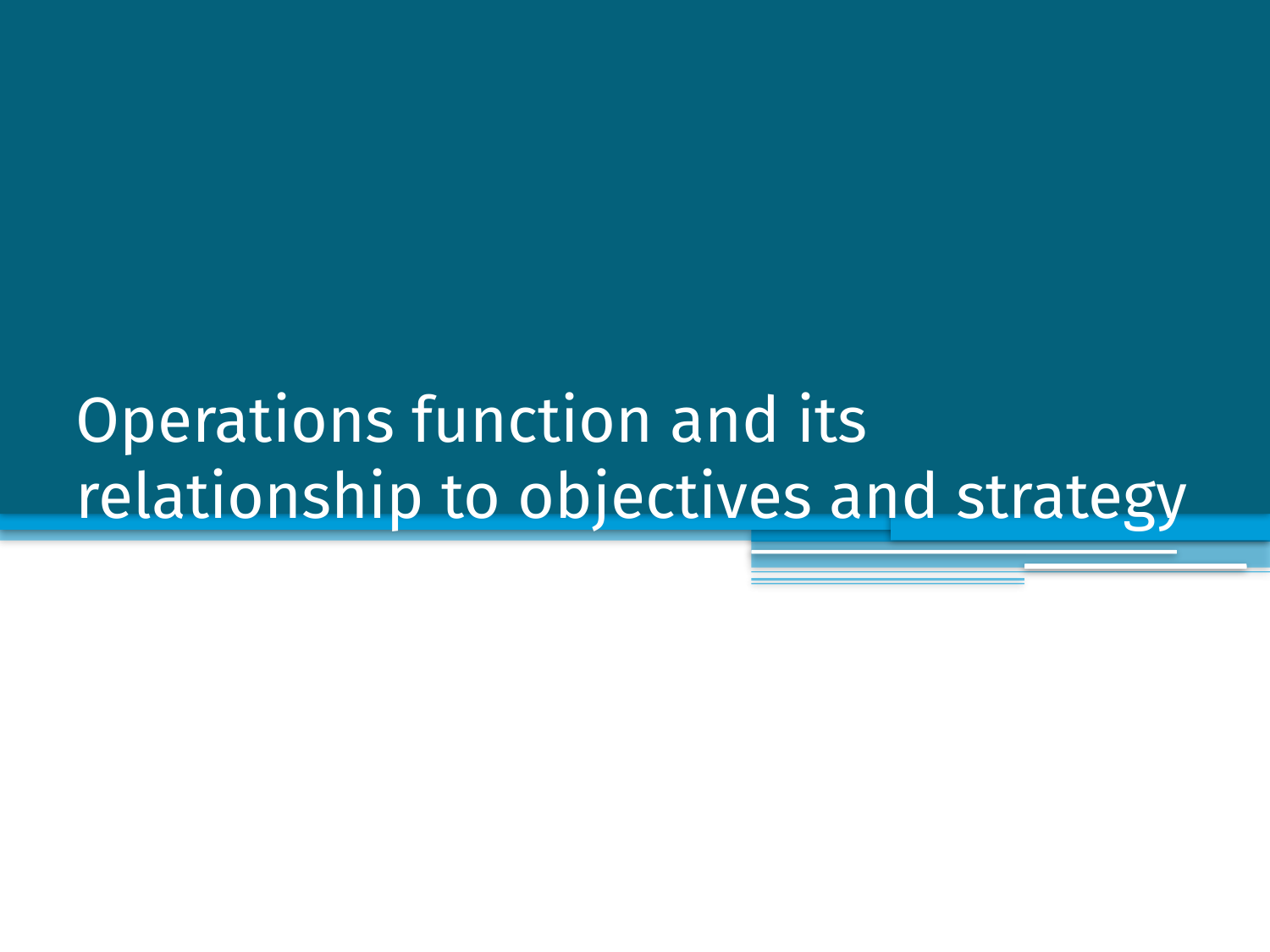

# Operations function and its relationship to objectives and strategy